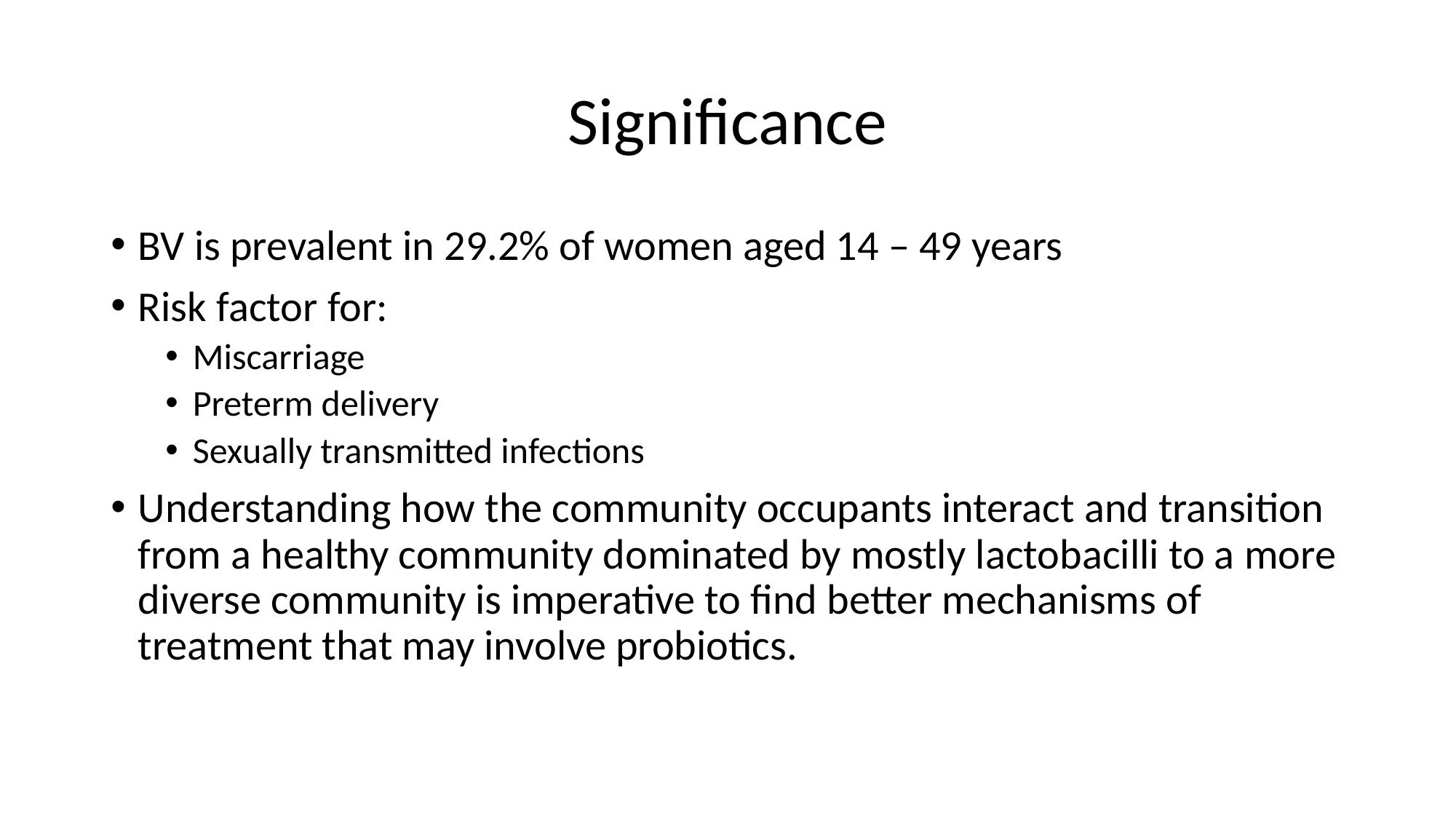

# Significance
BV is prevalent in 29.2% of women aged 14 – 49 years
Risk factor for:
Miscarriage
Preterm delivery
Sexually transmitted infections
Understanding how the community occupants interact and transition from a healthy community dominated by mostly lactobacilli to a more diverse community is imperative to find better mechanisms of treatment that may involve probiotics.